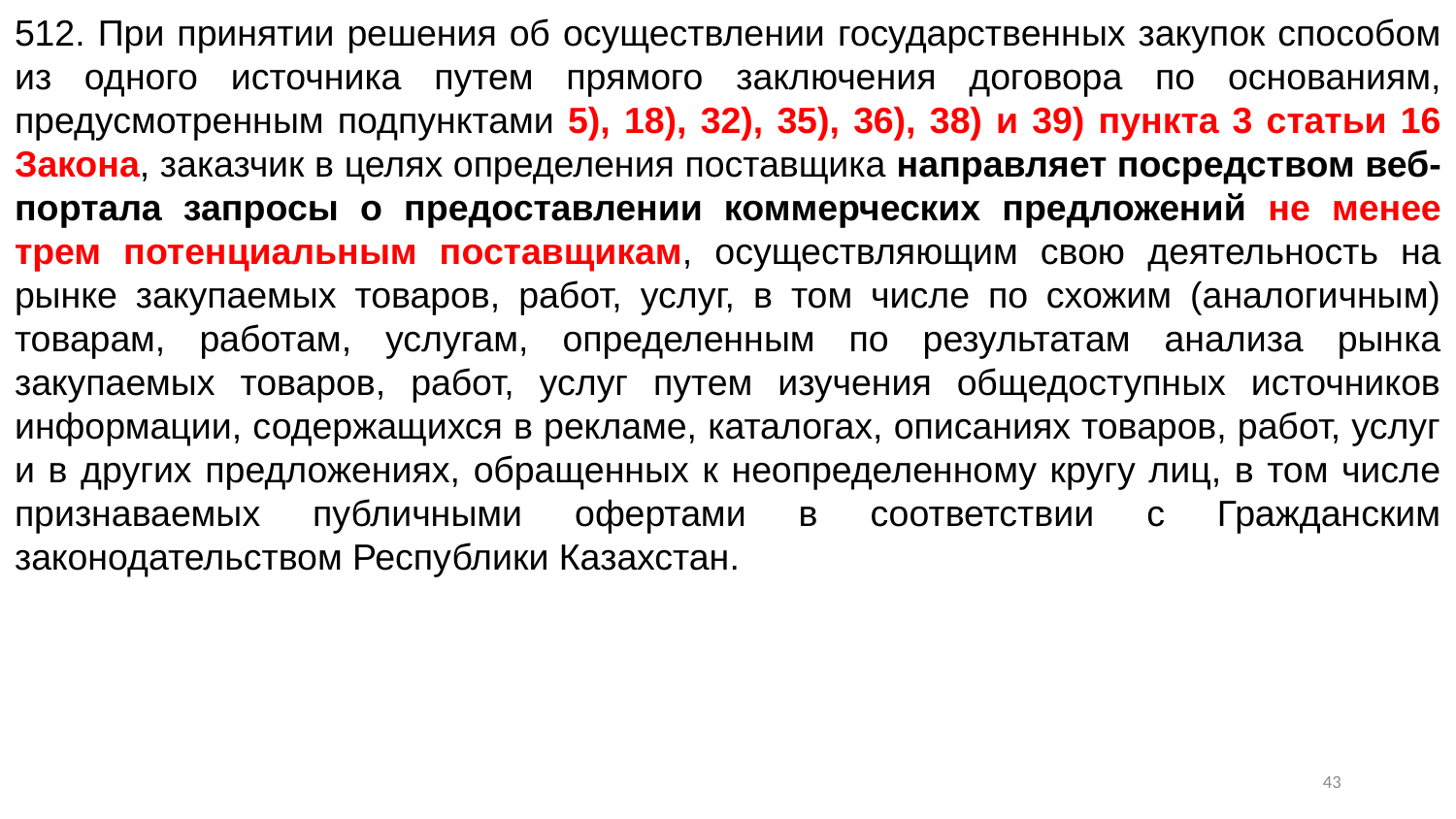

512. При принятии решения об осуществлении государственных закупок способом из одного источника путем прямого заключения договора по основаниям, предусмотренным подпунктами 5), 18), 32), 35), 36), 38) и 39) пункта 3 статьи 16 Закона, заказчик в целях определения поставщика направляет посредством веб-портала запросы о предоставлении коммерческих предложений не менее трем потенциальным поставщикам, осуществляющим свою деятельность на рынке закупаемых товаров, работ, услуг, в том числе по схожим (аналогичным) товарам, работам, услугам, определенным по результатам анализа рынка закупаемых товаров, работ, услуг путем изучения общедоступных источников информации, содержащихся в рекламе, каталогах, описаниях товаров, работ, услуг и в других предложениях, обращенных к неопределенному кругу лиц, в том числе признаваемых публичными офертами в соответствии с Гражданским законодательством Республики Казахстан.
43